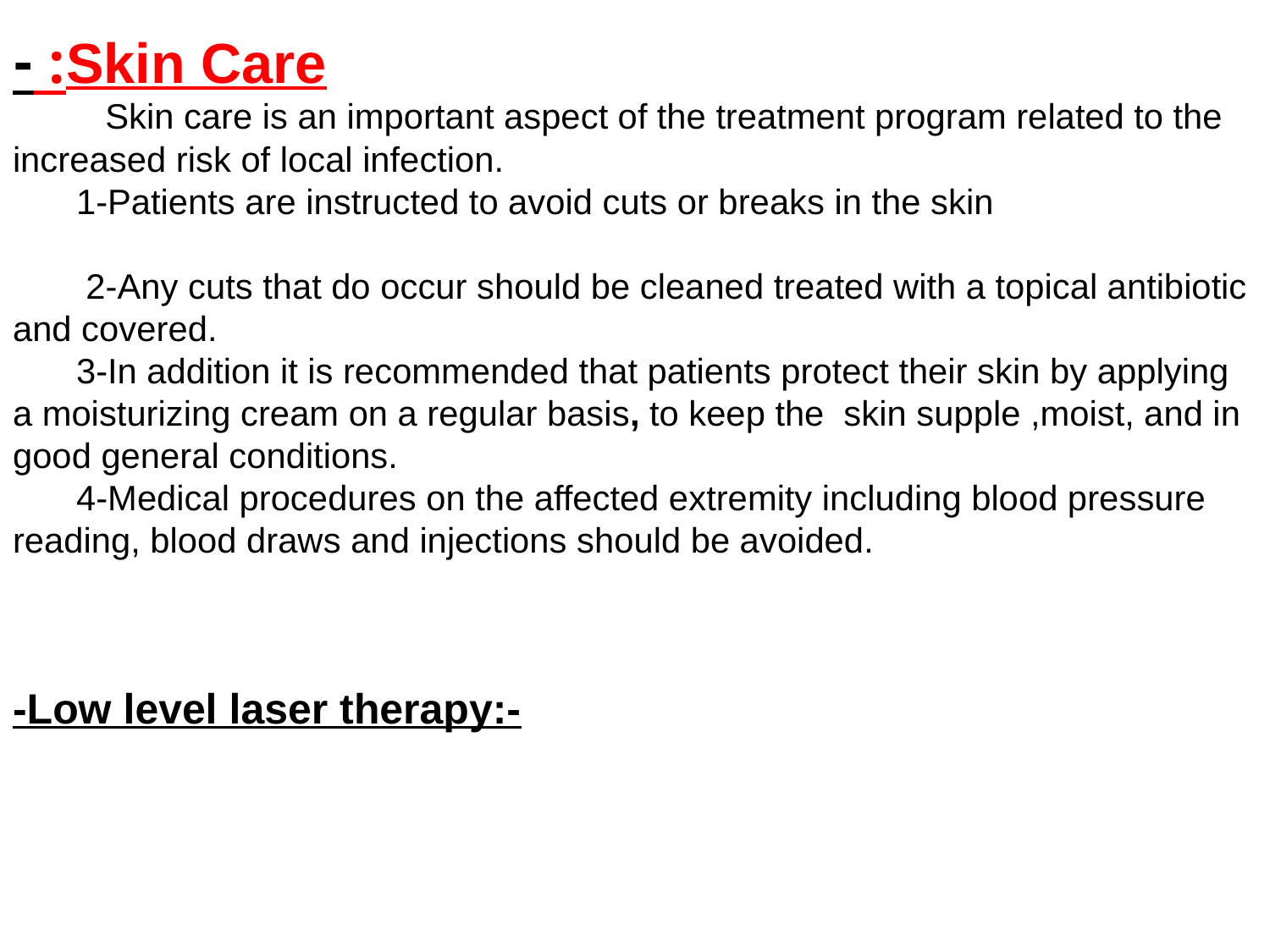

Skin Care: -
   Skin care is an important aspect of the treatment program related to the increased risk of local infection.
1-Patients are instructed to avoid cuts or breaks in the skin

 2-Any cuts that do occur should be cleaned treated with a topical antibiotic and covered.
3-In addition it is recommended that patients protect their skin by applying a moisturizing cream on a regular basis, to keep the  skin supple ,moist, and in good general conditions.
4-Medical procedures on the affected extremity including blood pressure reading, blood draws and injections should be avoided.

-Low level laser therapy:-